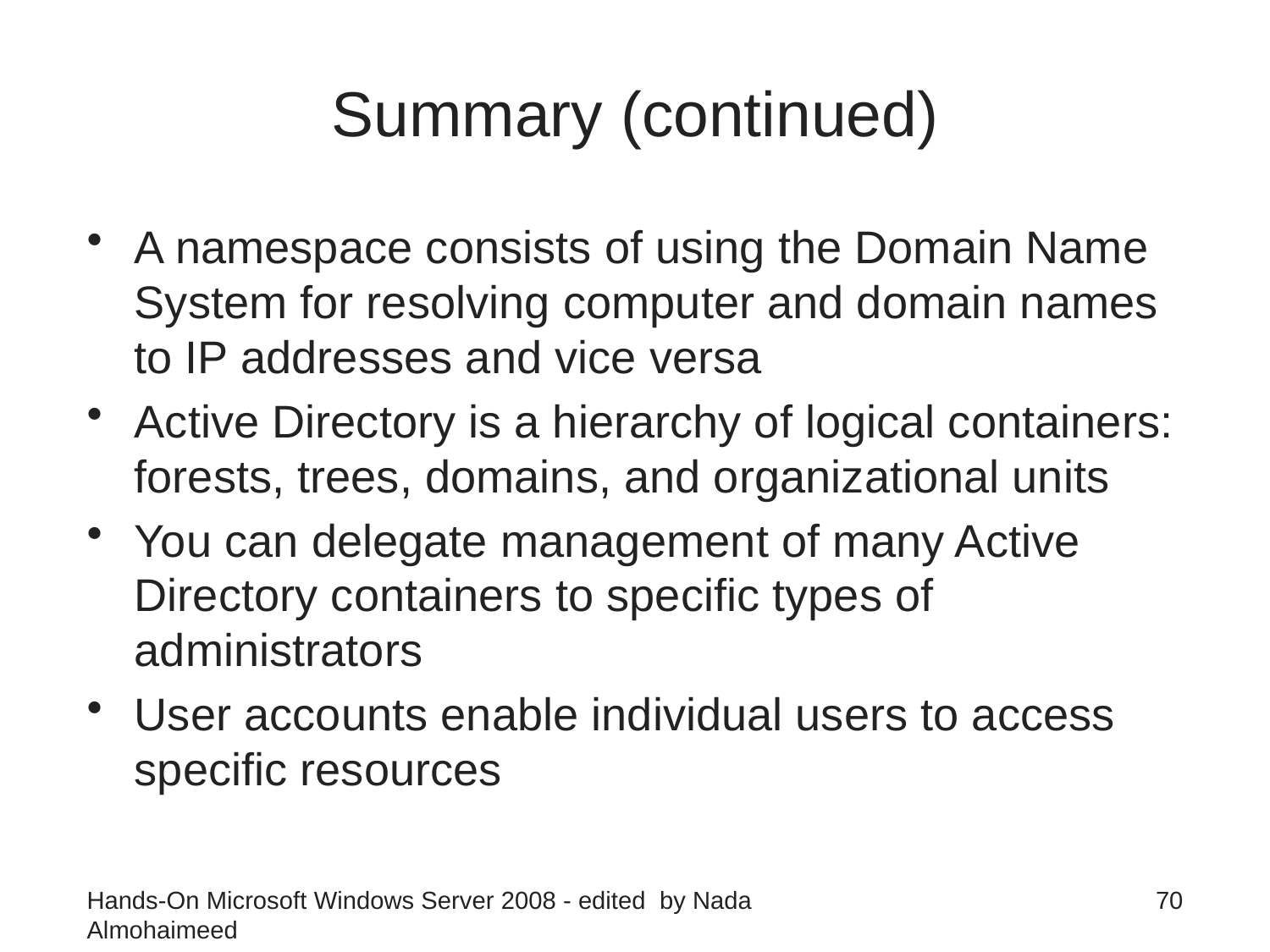

# Summary (continued)
A namespace consists of using the Domain Name System for resolving computer and domain names to IP addresses and vice versa
Active Directory is a hierarchy of logical containers: forests, trees, domains, and organizational units
You can delegate management of many Active Directory containers to specific types of administrators
User accounts enable individual users to access specific resources
Hands-On Microsoft Windows Server 2008 - edited  by Nada Almohaimeed
70